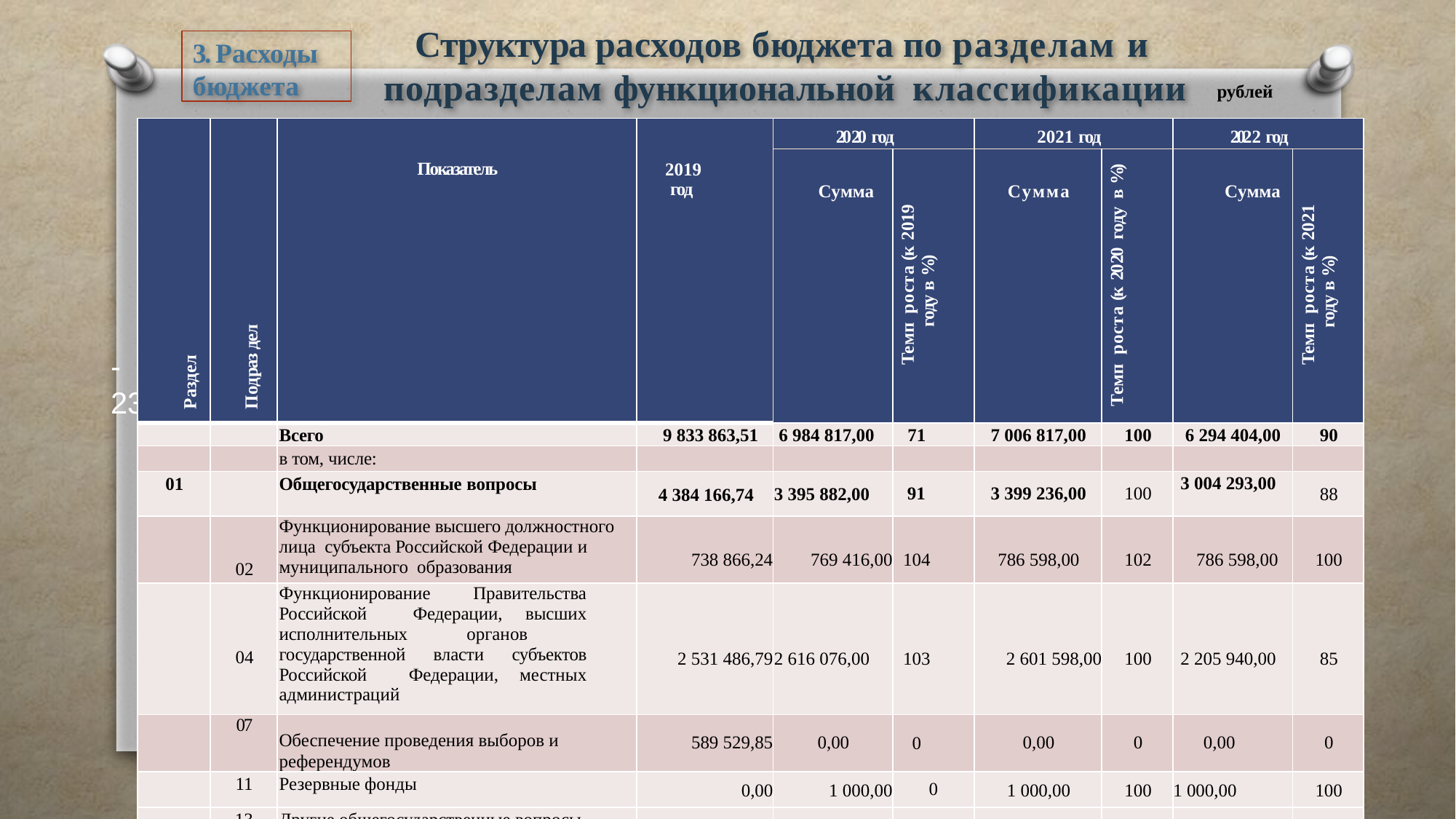

# Структура расходов бюджета по разделам и  подразделам функциональной  классификации
3. Расходы  бюджета
 рублей
| Раздел | Подраз дел | Показатель | 2019 год | 2020 год |  | 2021 год |  | 2022 год |  |
| --- | --- | --- | --- | --- | --- | --- | --- | --- | --- |
|  |  |  |  | Сумма | Темп роста (к 2019 году в %) | Сумма | Темп роста (к 2020 году в %) | Сумма | Темп роста (к 2021 году в %) |
|  |  | Всего | 9 833 863,51 | 6 984 817,00 | 71 | 7 006 817,00 | 100 | 6 294 404,00 | 90 |
|  |  | в том, числе: |  |  |  |  |  |  |  |
| 01 |  | Общегосударственные вопросы | 4 384 166,74 | 3 395 882,00 | 91 | 3 399 236,00 | 100 | 3 004 293,00 | 88 |
|  | 02 | Функционирование высшего должностного лица субъекта Российской Федерации и муниципального образования | 738 866,24 | 769 416,00 | 104 | 786 598,00 | 102 | 786 598,00 | 100 |
|  | 04 | Функционирование Правительства Российской Федерации, высших исполнительных органов государственной власти субъектов Российской Федерации, местных администраций | 2 531 486,79 | 2 616 076,00 | 103 | 2 601 598,00 | 100 | 2 205 940,00 | 85 |
|  | 07 | Обеспечение проведения выборов и референдумов | 589 529,85 | 0,00 | 0 | 0,00 | 0 | 0,00 | 0 |
|  | 11 | Резервные фонды | 0,00 | 1 000,00 | 0 | 1 000,00 | 100 | 1 000,00 | 100 |
|  | 13 | Другие общегосударственные вопросы | 524 283,86 | 9 390,00 | 2 | 10 040,00 | 107 | 10 755,00 | 107 |
| 02 |  | Национальная оборона | 191 683,00 | 196 876,00 | 103 | 200 265,00 | 102 | 211 847,00 | 106 |
|  | 03 | Мобилизационная и вневойсковая подготовка | 191 683,00 | 196 ,00 | 103 | 200 265,00 | 102 | 211 847,00 | 106 |
-23